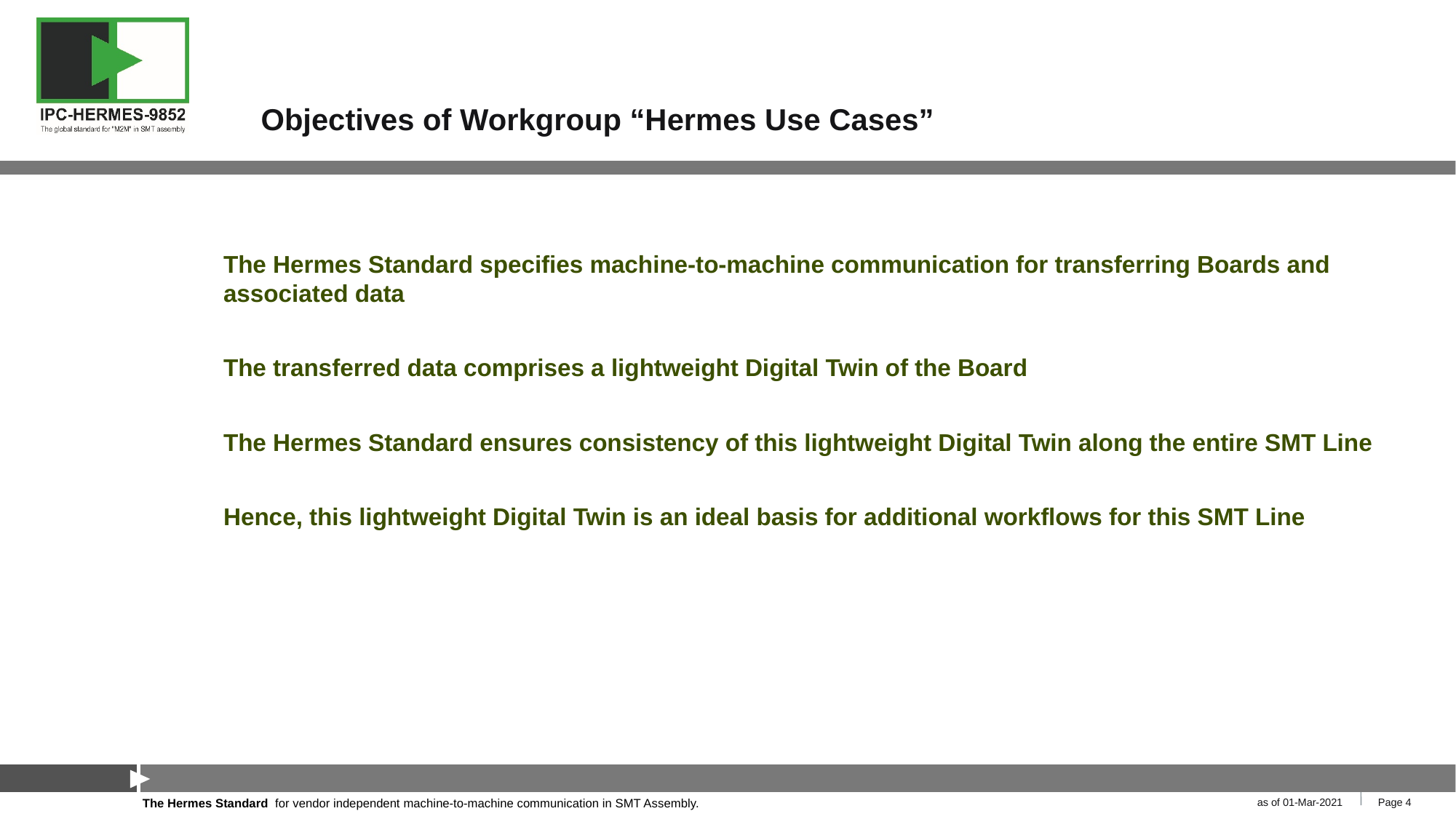

# Objectives of Workgroup “Hermes Use Cases”
The Hermes Standard specifies machine-to-machine communication for transferring Boards and associated data
The transferred data comprises a lightweight Digital Twin of the Board
The Hermes Standard ensures consistency of this lightweight Digital Twin along the entire SMT Line
Hence, this lightweight Digital Twin is an ideal basis for additional workflows for this SMT Line
as of 01-Mar-2021
Page 4